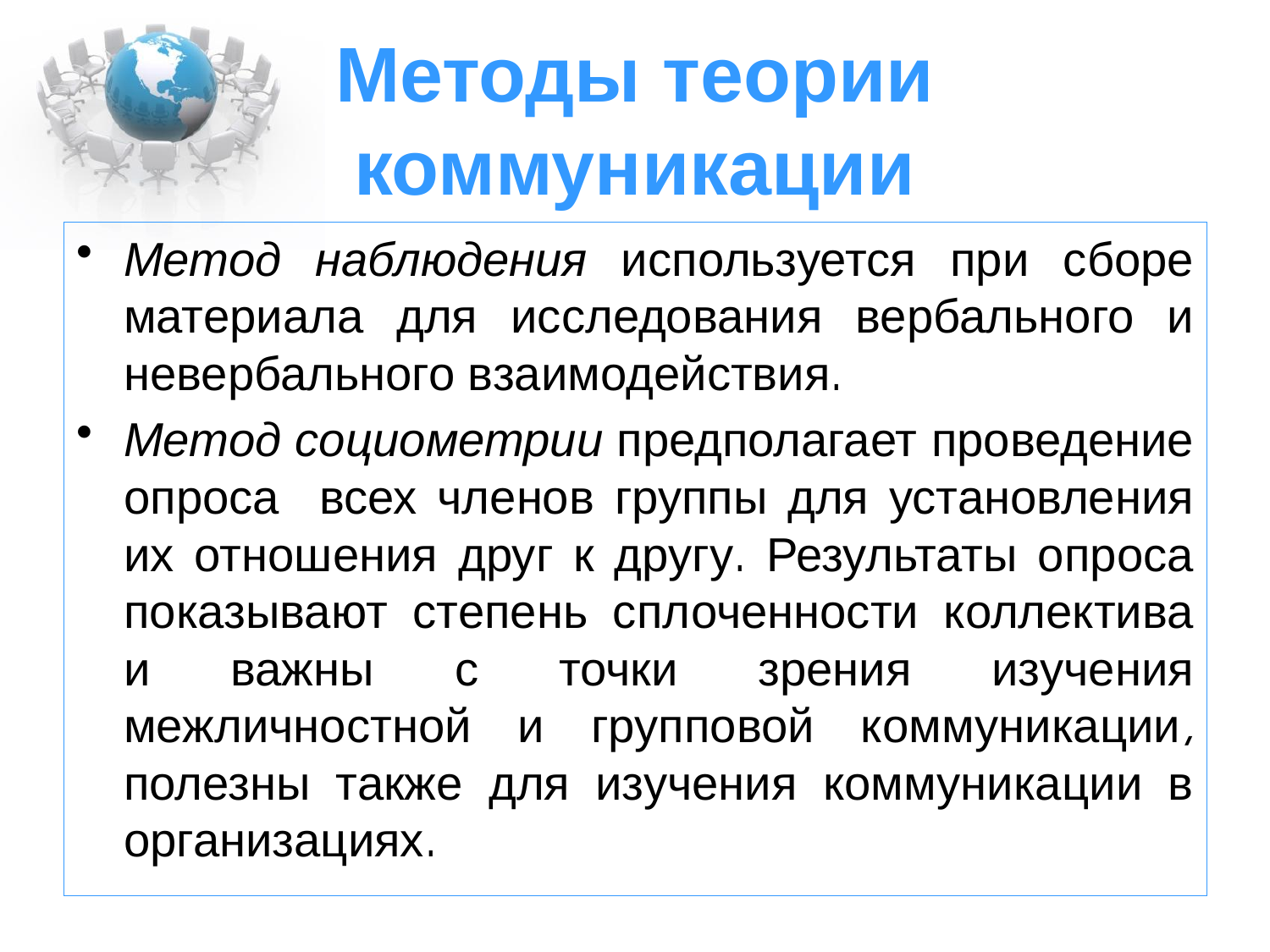

# Методы теории коммуникации
Метод наблюдения используется при сборе материала для исследования вербального и невербального взаимодействия.
Метод социометрии предполагает проведение опроса  всех членов группы для установления их отношения друг к другу. Результаты опроса показывают степень сплоченности коллектива и важны с точки зрения изучения межличностной и групповой коммуникации, полезны также для изучения коммуникации в организациях.